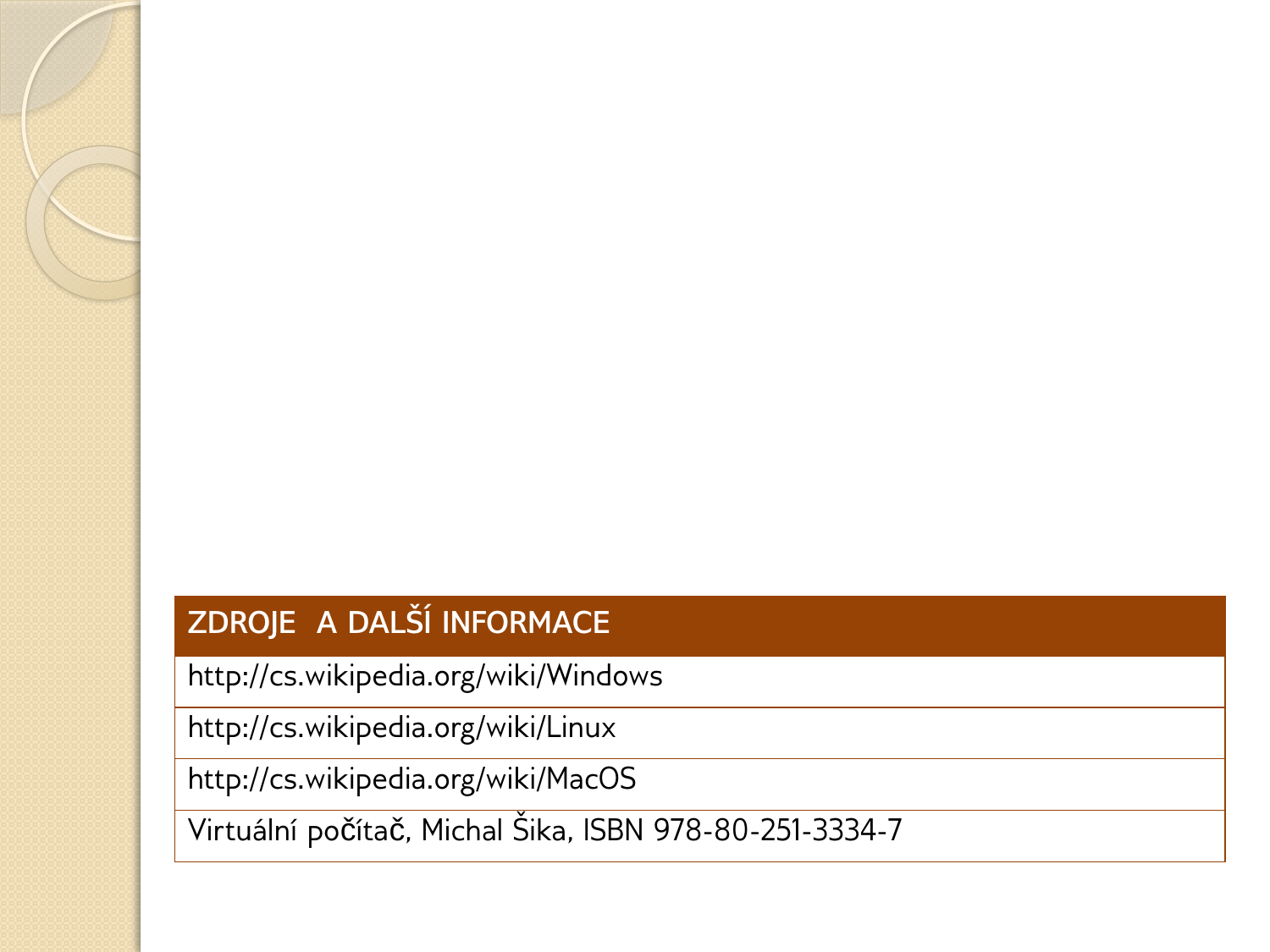

| ZDROJE A DALŠÍ INFORMACE |
| --- |
| http://cs.wikipedia.org/wiki/Windows |
| http://cs.wikipedia.org/wiki/Linux |
| http://cs.wikipedia.org/wiki/MacOS |
| Virtuální počítač, Michal Šika, ISBN 978-80-251-3334-7 |